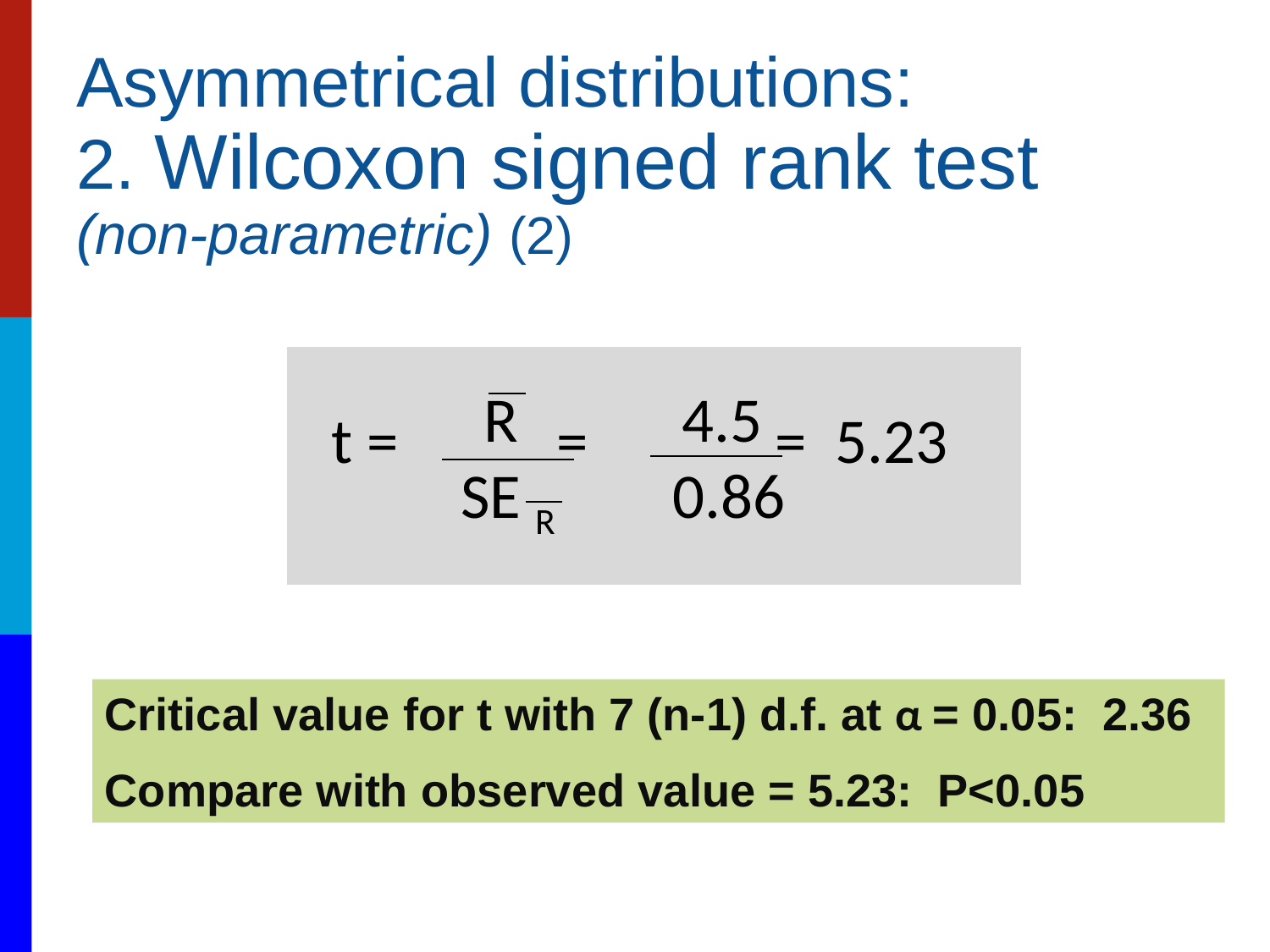

# Asymmetrical distributions: 2. Wilcoxon signed rank test (non-parametric) (2)

R
SE R
4.5
0.86
t =           =             =  5.23
Critical value for t with 7 (n-1) d.f. at α = 0.05:  2.36
Compare with observed value = 5.23:  P<0.05